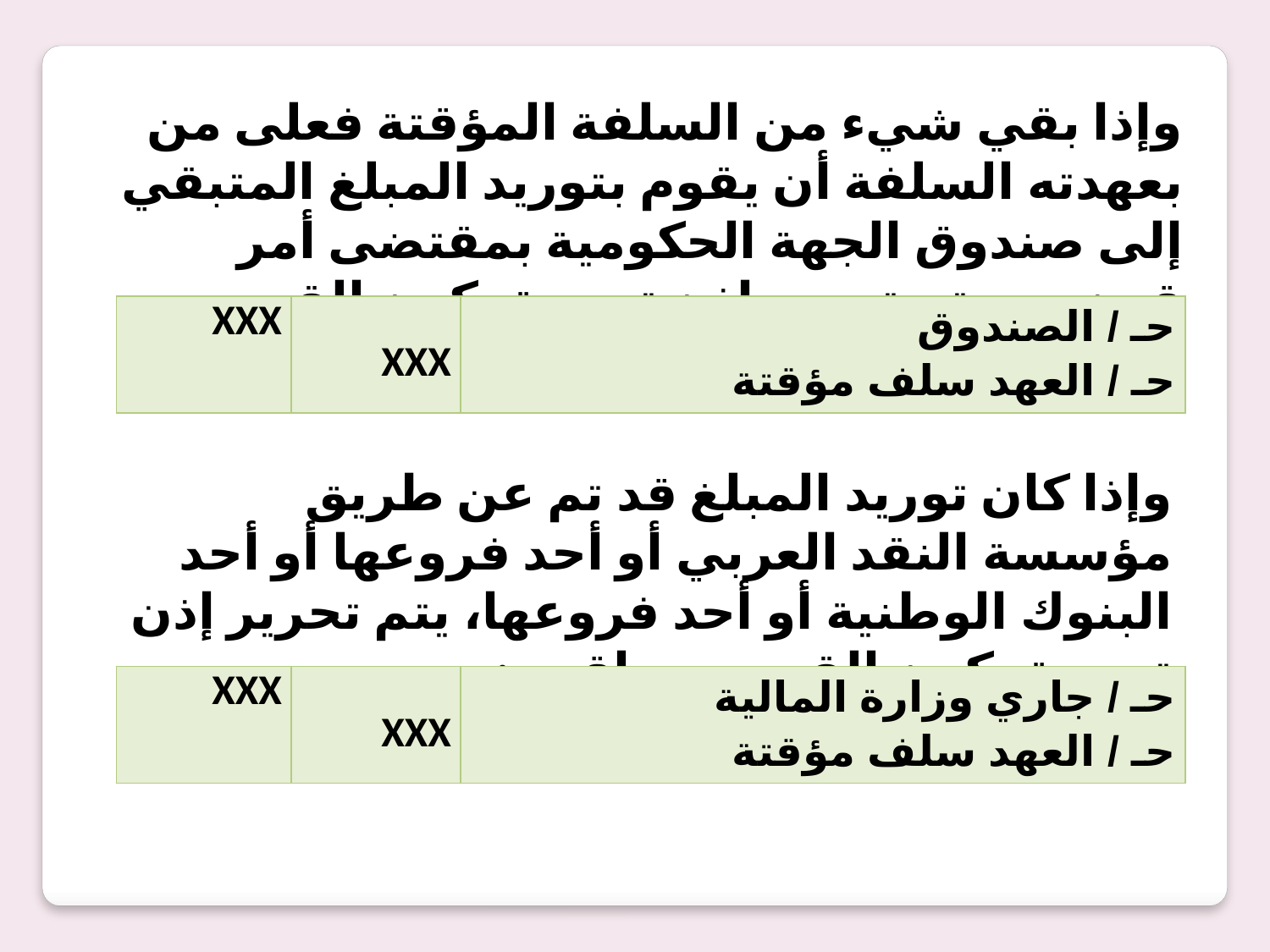

وإذا بقي شيء من السلفة المؤقتة فعلى من بعهدته السلفة أن يقوم بتوريد المبلغ المتبقي إلى صندوق الجهة الحكومية بمقتضى أمر قبض ، ويتم تحرير إذن تسوية يكون القيد من واقعه :
| XXX | XXX | حـ / الصندوق حـ / العهد سلف مؤقتة |
| --- | --- | --- |
وإذا كان توريد المبلغ قد تم عن طريق مؤسسة النقد العربي أو أحد فروعها أو أحد البنوك الوطنية أو أحد فروعها، يتم تحرير إذن تسوية يكون القيد من واقعه :
| XXX | XXX | حـ / جاري وزارة المالية حـ / العهد سلف مؤقتة |
| --- | --- | --- |